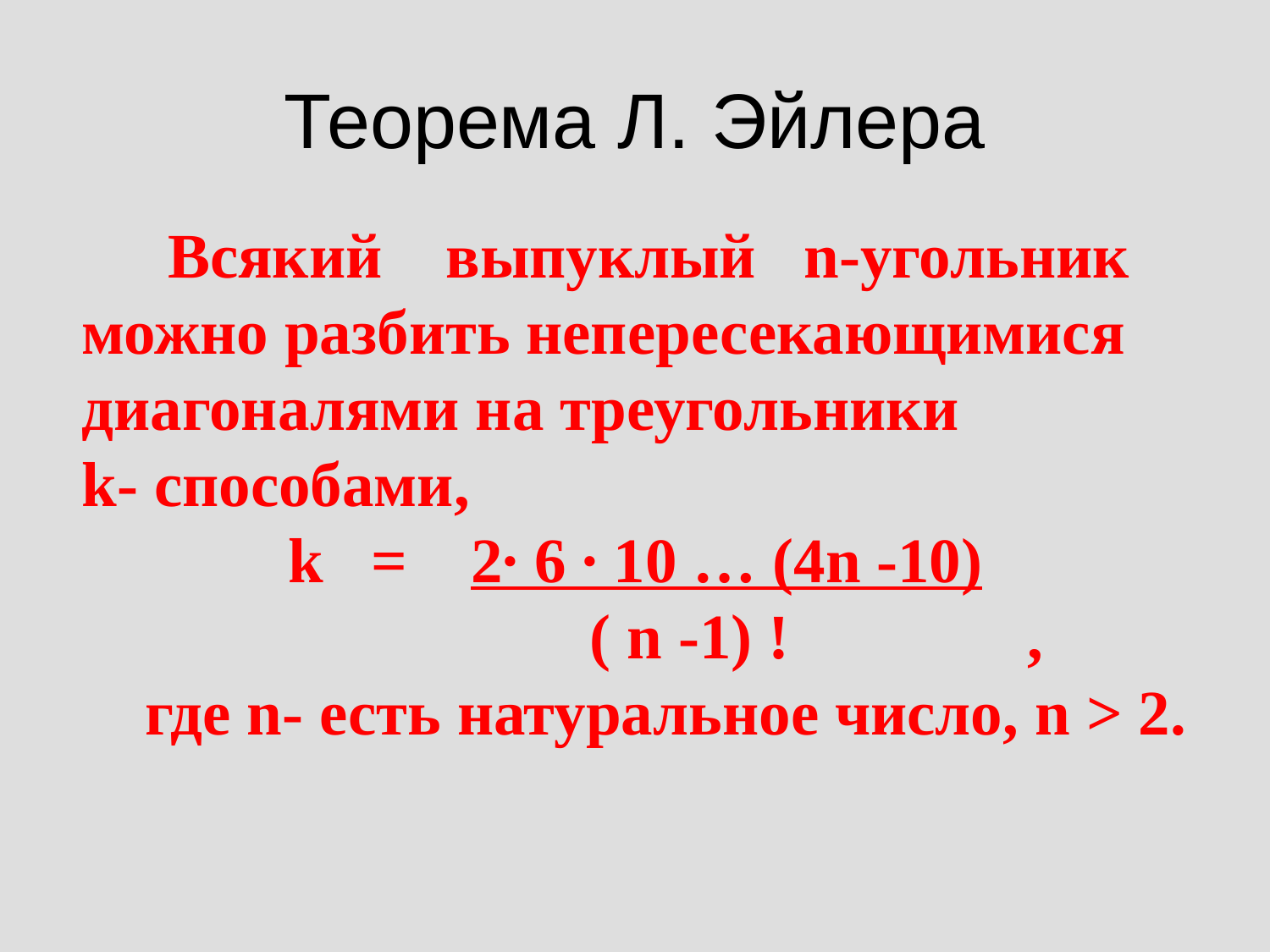

# Теорема Л. Эйлера
       Всякий    выпуклый   n-угольник  можно разбить непересекающимися диагоналями на треугольники
k- способами,
             k   =    2∙ 6 ∙ 10 … (4n -10)
                                ( n -1) !               ,
    где n- есть натуральное число, n > 2.